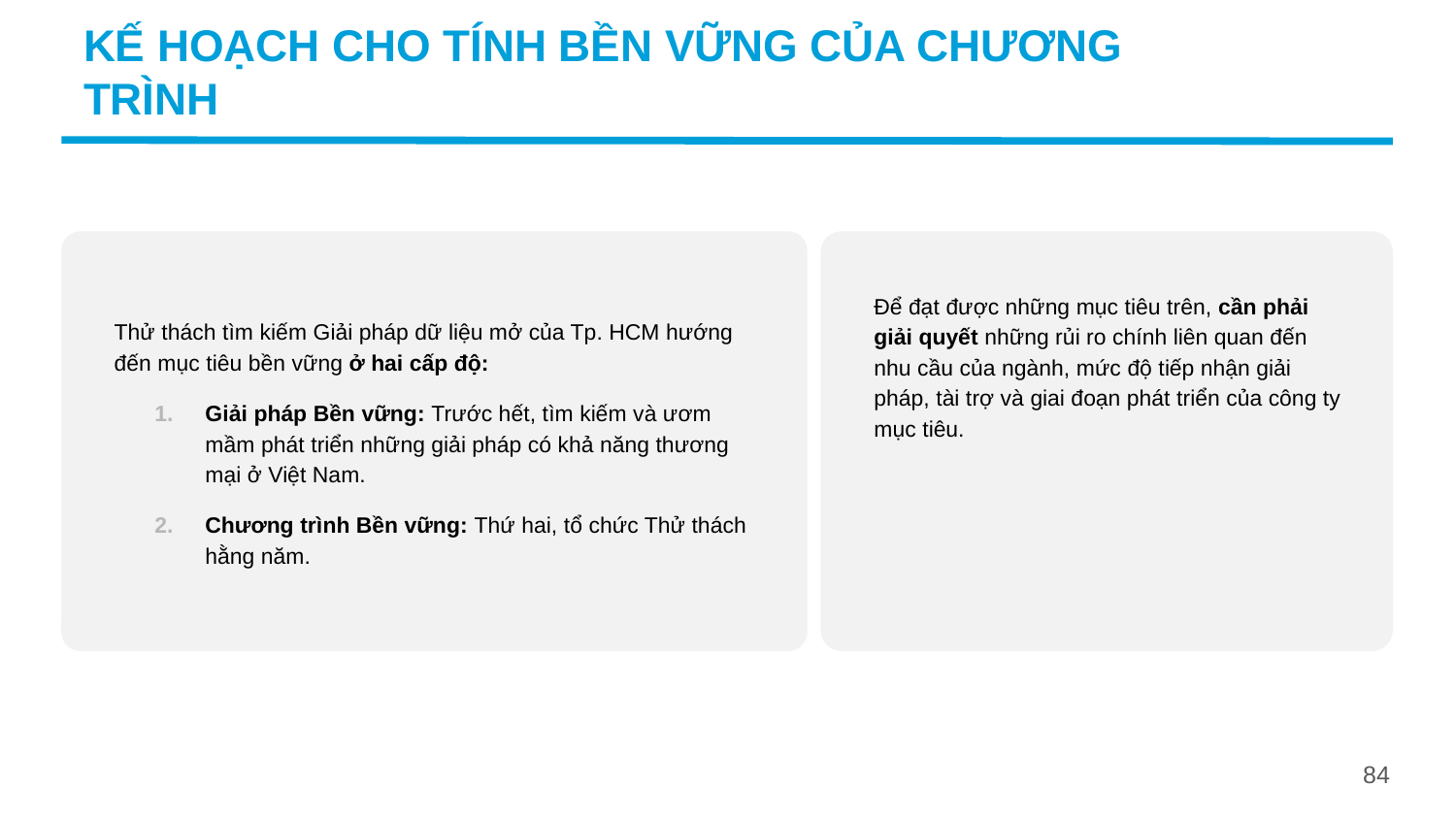

KẾ HOẠCH CHO TÍNH BỀN VỮNG CỦA CHƯƠNG TRÌNH
Thử thách tìm kiếm Giải pháp dữ liệu mở của Tp. HCM hướng đến mục tiêu bền vững ở hai cấp độ:
Giải pháp Bền vững: Trước hết, tìm kiếm và ươm mầm phát triển những giải pháp có khả năng thương mại ở Việt Nam.
Chương trình Bền vững: Thứ hai, tổ chức Thử thách hằng năm.
Để đạt được những mục tiêu trên, cần phải giải quyết những rủi ro chính liên quan đến nhu cầu của ngành, mức độ tiếp nhận giải pháp, tài trợ và giai đoạn phát triển của công ty mục tiêu.

84